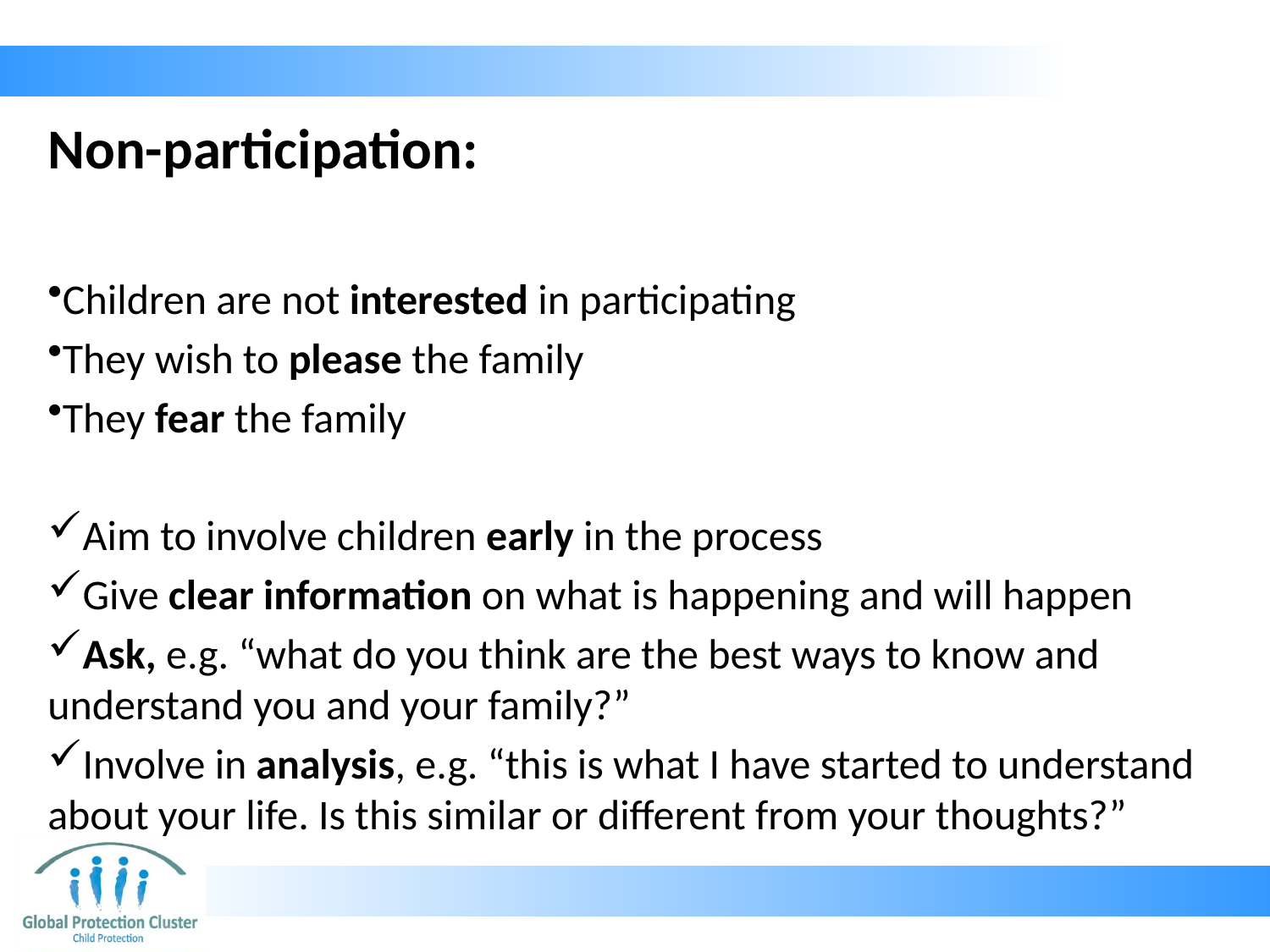

# Non-participation:

Children are not interested in participating
They wish to please the family
They fear the family

Aim to involve children early in the process
Give clear information on what is happening and will happen
Ask, e.g. “what do you think are the best ways to know and understand you and your family?”
Involve in analysis, e.g. “this is what I have started to understand about your life. Is this similar or different from your thoughts?”